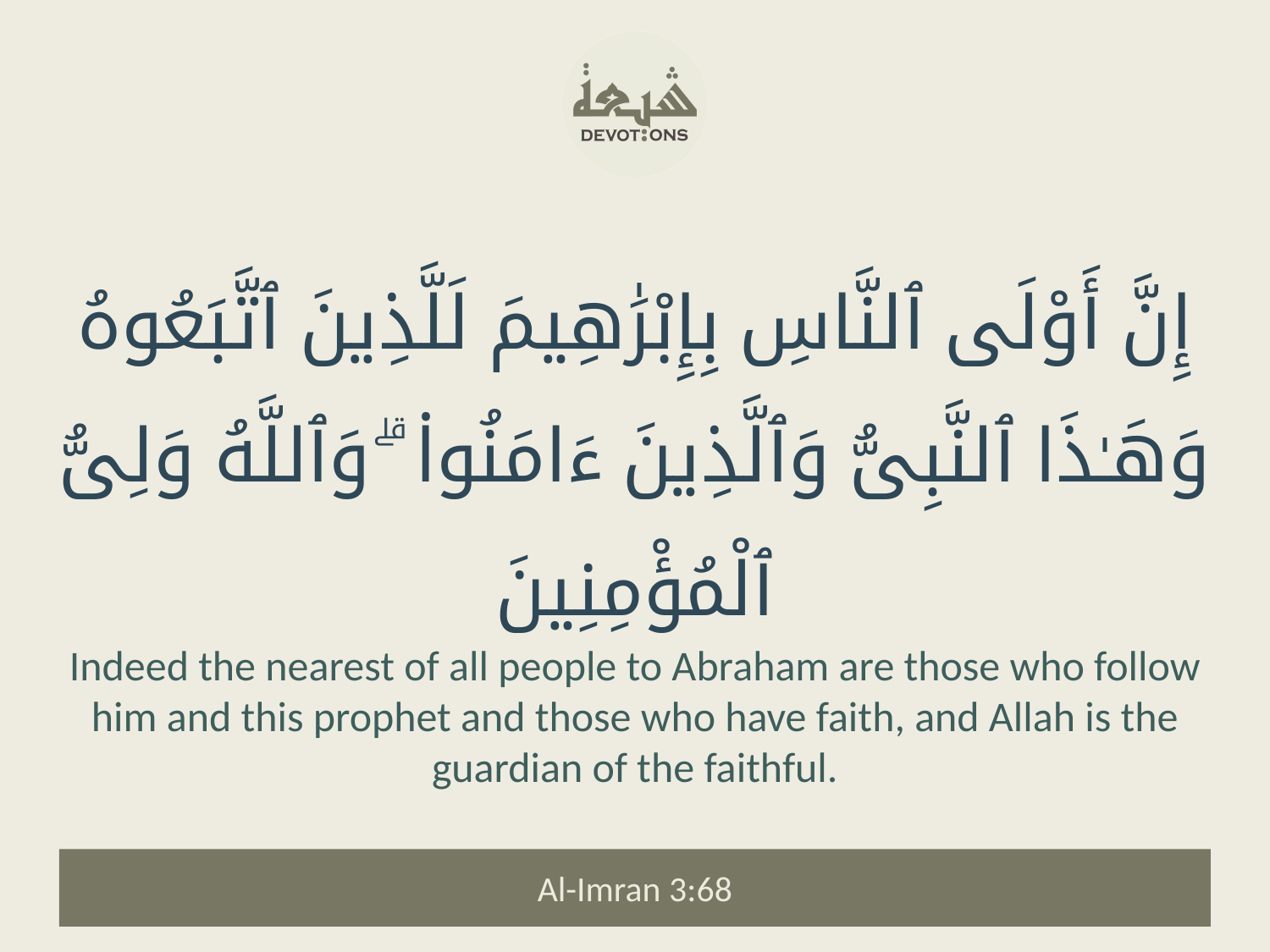

إِنَّ أَوْلَى ٱلنَّاسِ بِإِبْرَٰهِيمَ لَلَّذِينَ ٱتَّبَعُوهُ وَهَـٰذَا ٱلنَّبِىُّ وَٱلَّذِينَ ءَامَنُوا۟ ۗ وَٱللَّهُ وَلِىُّ ٱلْمُؤْمِنِينَ
Indeed the nearest of all people to Abraham are those who follow him and this prophet and those who have faith, and Allah is the guardian of the faithful.
Al-Imran 3:68